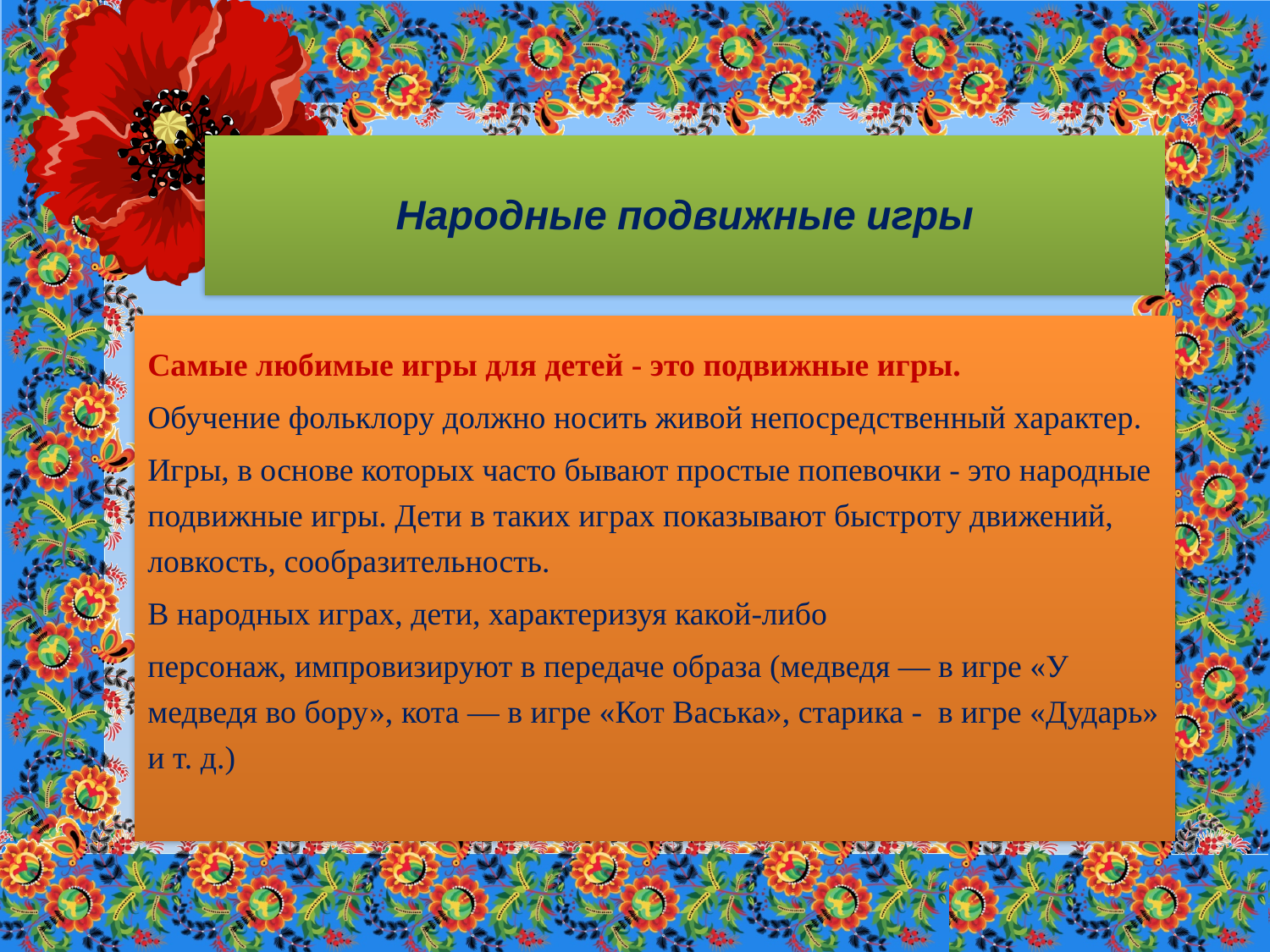

# Народные подвижные игры

Самые любимые игры для детей - это подвижные игры.
Обучение фольклору должно носить живой непосредственный характер.
Игры, в основе которых часто бывают простые попевочки - это народные подвижные игры. Дети в таких играх показывают быстроту движений, ловкость, сообразительность.
В народных играх, дети, характеризуя какой-либо
персонаж, импровизируют в передаче образа (медведя — в игре «У медведя во бору», кота — в игре «Кот Васька», старика -  в игре «Дударь» и т. д.)